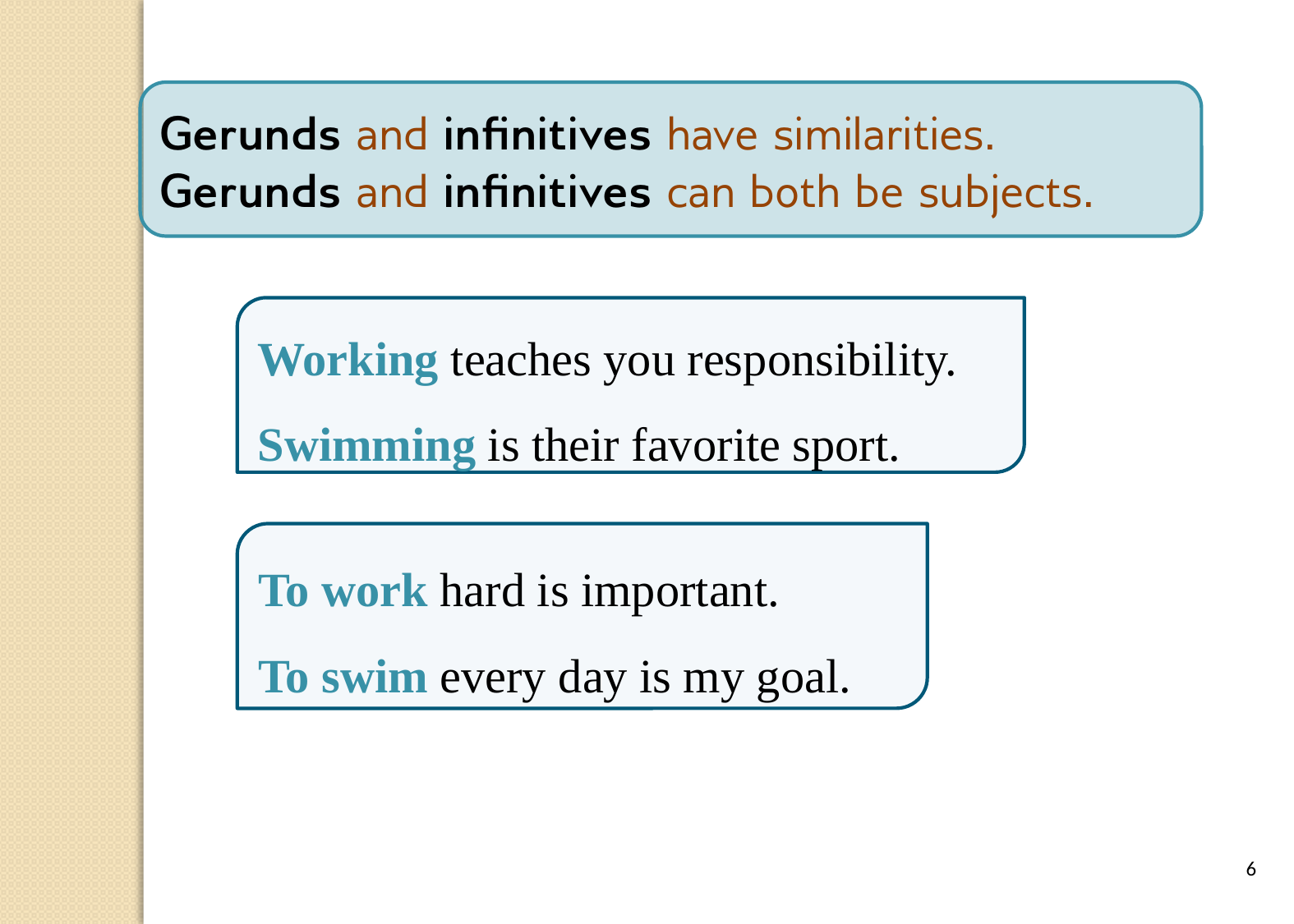

Gerunds and infinitives have similarities. Gerunds and infinitives can both be subjects.

Working teaches you responsibility.
Swimming is their favorite sport.
To work hard is important.
To swim every day is my goal.
6